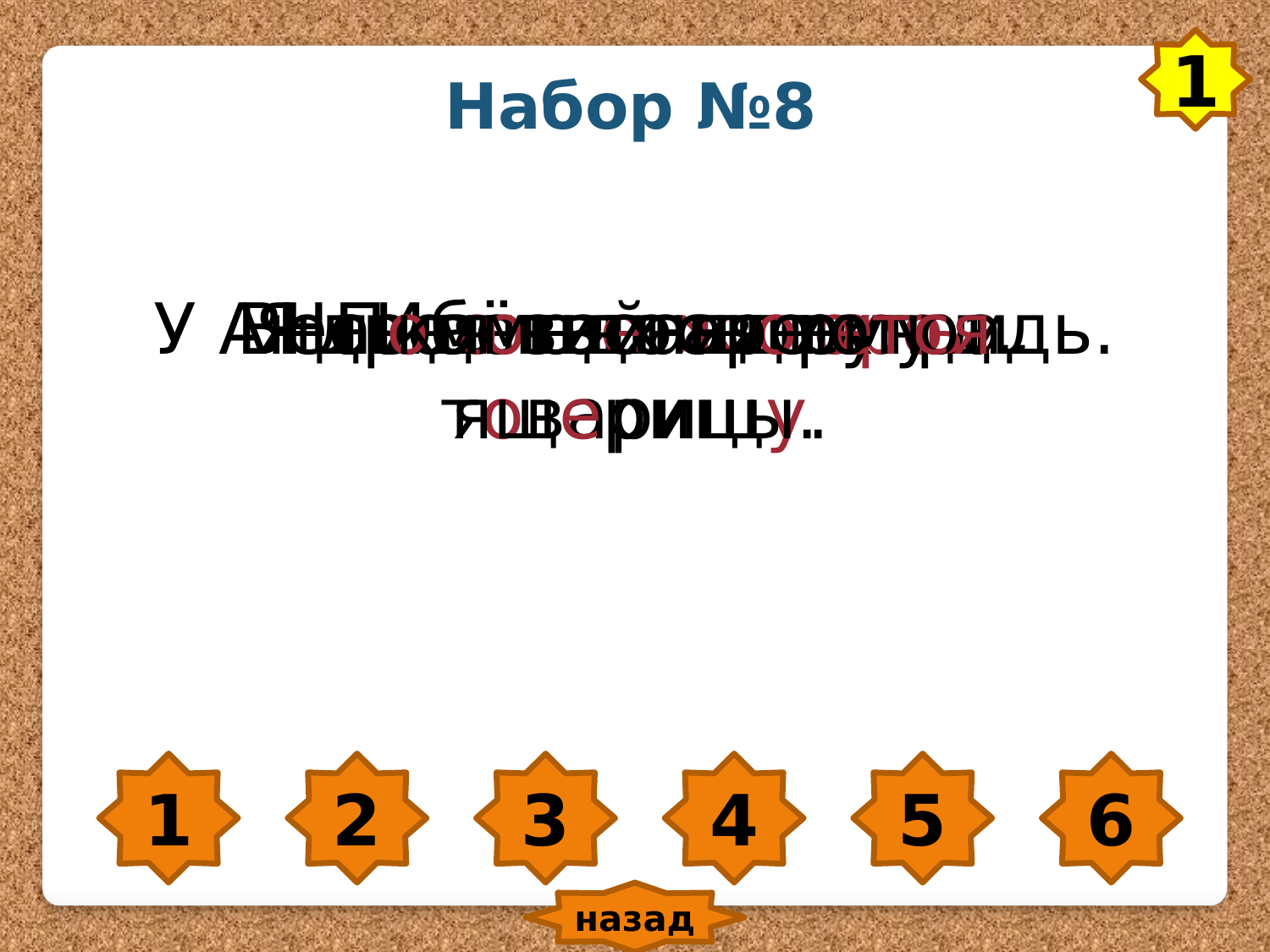

1
Набор №8
Идёт дождик.
Я люблю наш город.
Весело звенят ручьи.
У Андрея чистая тетрадь.
Помогай своему товарищу.
На камнях греются ящерицы.
1
2
3
4
5
6
назад